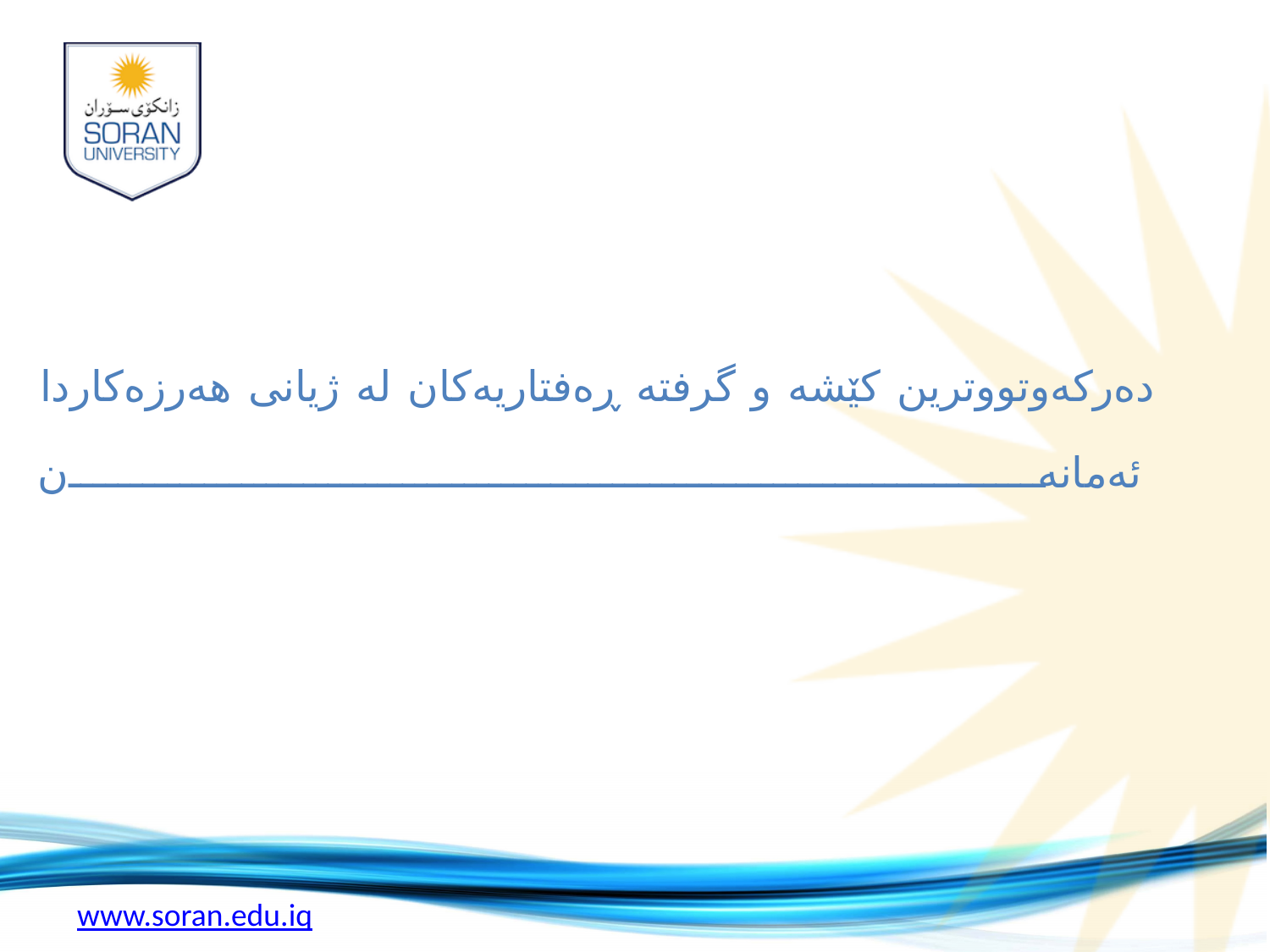

# ده‌رکه‌وتووترین کێشه‌ و گرفته‌ ڕه‌فتاریه‌کان له‌ ژیانی‌ هه‌رزه‌کاردا ئه‌مانه‌ن